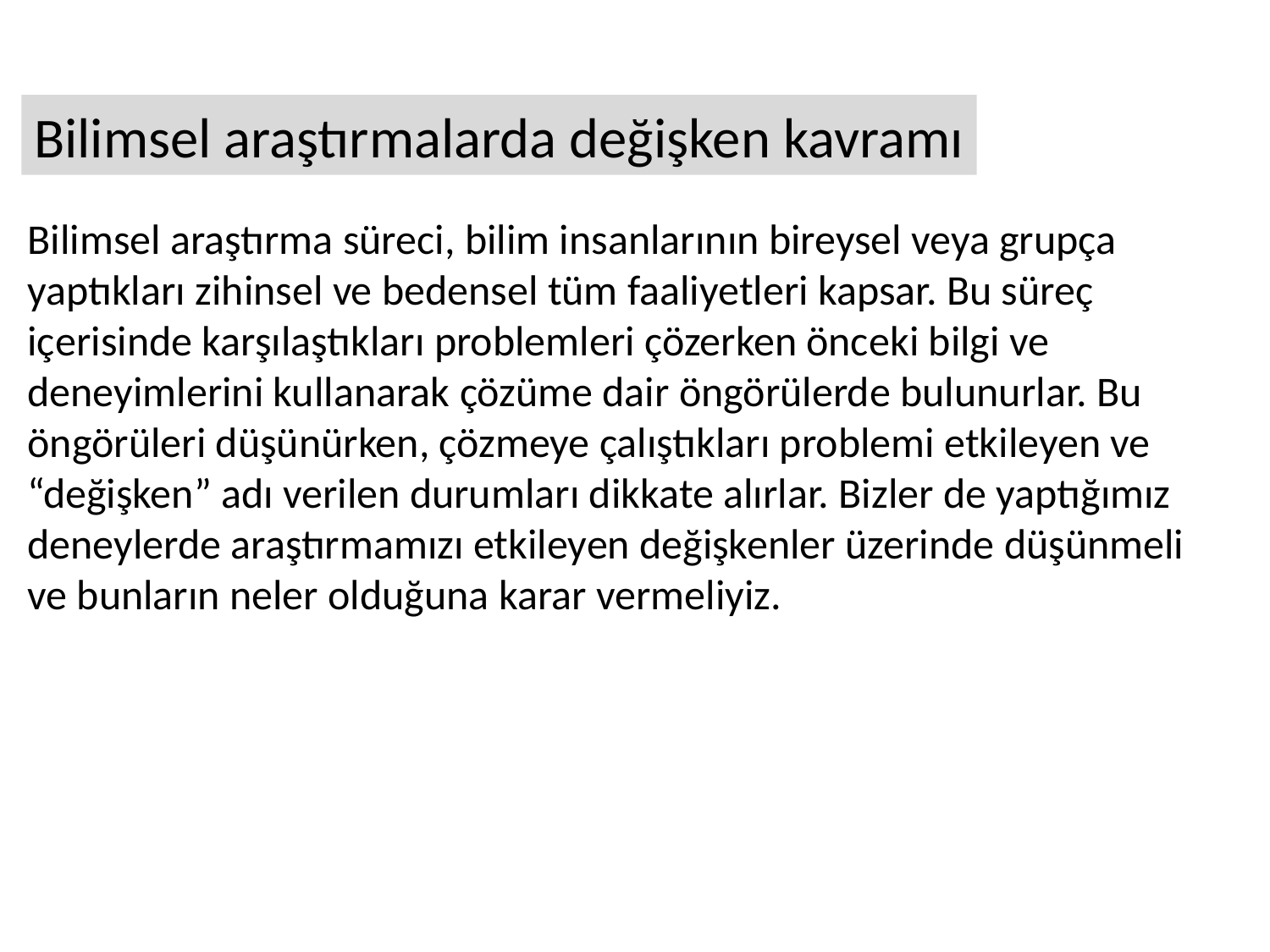

Bilimsel araştırmalarda değişken kavramı
Bilimsel araştırma süreci, bilim insanlarının bireysel veya grupça yaptıkları zihinsel ve bedensel tüm faaliyetleri kapsar. Bu süreç içerisinde karşılaştıkları problemleri çözerken önceki bilgi ve deneyimlerini kullanarak çözüme dair öngörülerde bulunurlar. Bu öngörüleri düşünürken, çözmeye çalıştıkları problemi etkileyen ve “değişken” adı verilen durumları dikkate alırlar. Bizler de yaptığımız deneylerde araştırmamızı etkileyen değişkenler üzerinde düşünmeli ve bunların neler olduğuna karar vermeliyiz.